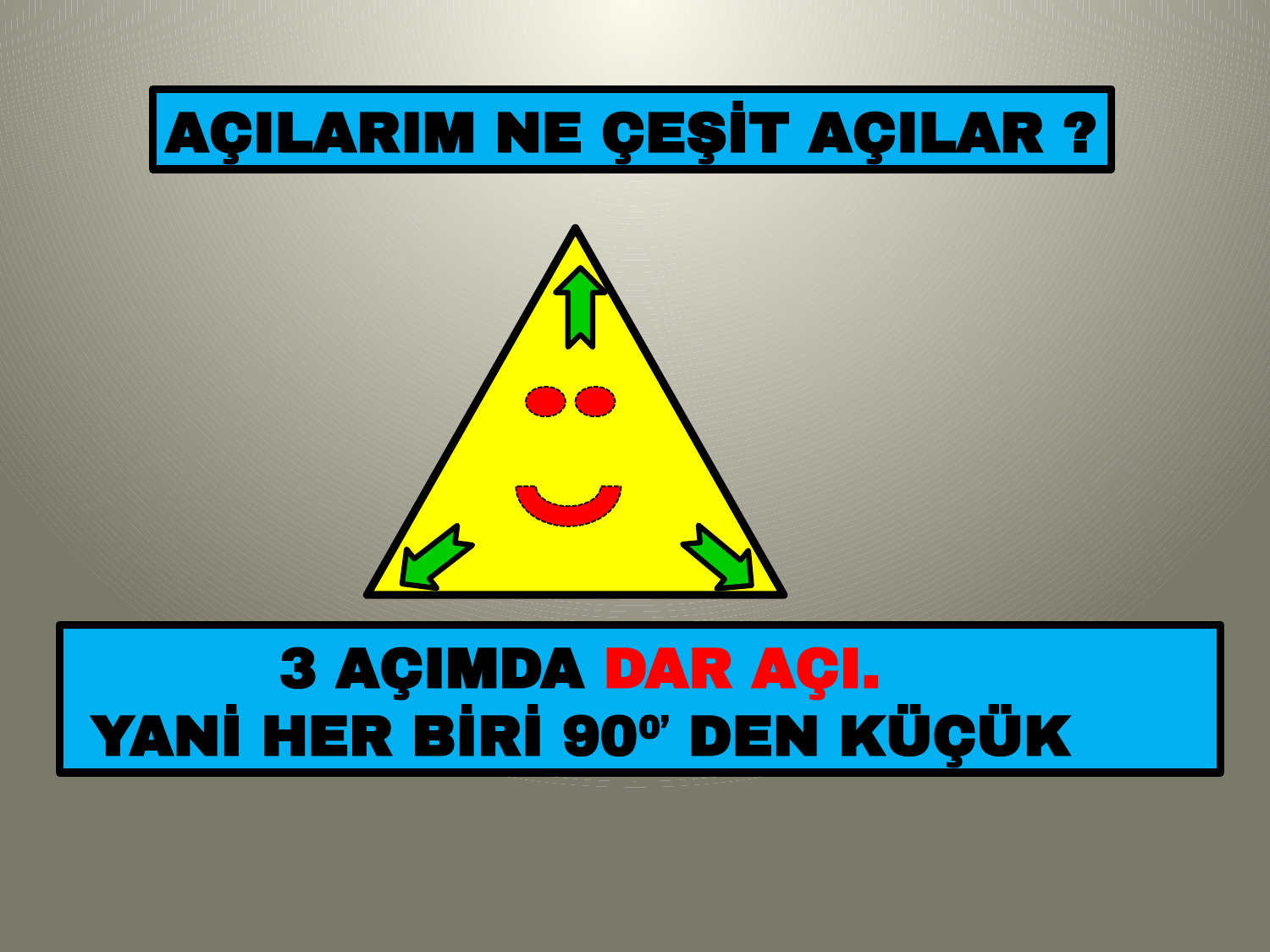

AÇILARIM NE ÇEŞİT AÇILAR ?

           3 AÇIMDA DAR AÇI.
 YANİ HER BİRİ 900’ DEN KÜÇÜK